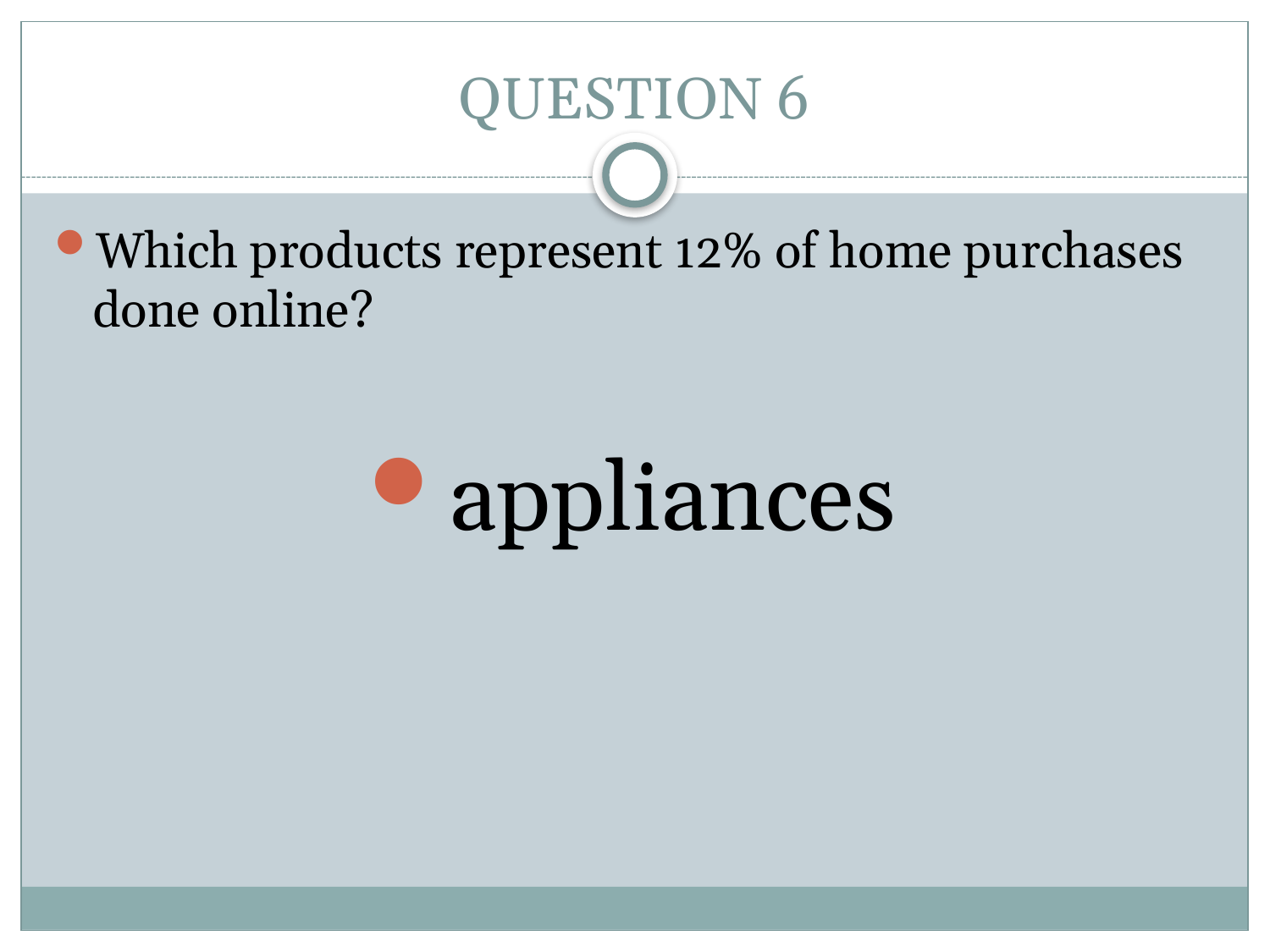

# QUESTION 6
Which products represent 12% of home purchases done online?

appliances